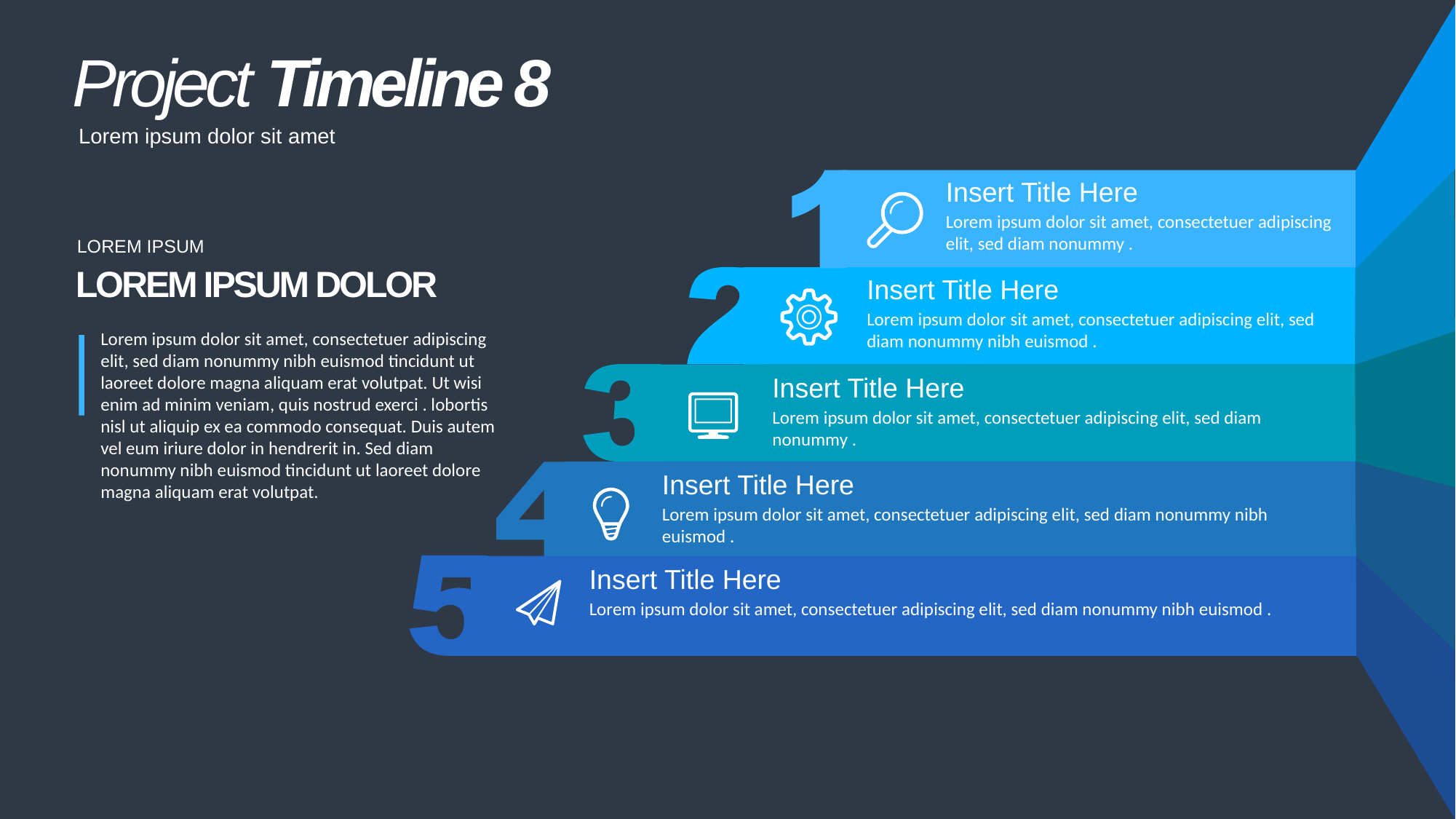

Project Timeline 8
Lorem ipsum dolor sit amet
Insert Title Here
Lorem ipsum dolor sit amet, consectetuer adipiscing elit, sed diam nonummy .

LOREM IPSUM
LOREM IPSUM DOLOR
Insert Title Here
Lorem ipsum dolor sit amet, consectetuer adipiscing elit, sed diam nonummy nibh euismod .

Lorem ipsum dolor sit amet, consectetuer adipiscing elit, sed diam nonummy nibh euismod tincidunt ut laoreet dolore magna aliquam erat volutpat. Ut wisi enim ad minim veniam, quis nostrud exerci . lobortis nisl ut aliquip ex ea commodo consequat. Duis autem vel eum iriure dolor in hendrerit in. Sed diam nonummy nibh euismod tincidunt ut laoreet dolore magna aliquam erat volutpat.

Insert Title Here
Lorem ipsum dolor sit amet, consectetuer adipiscing elit, sed diam nonummy .

Insert Title Here
Lorem ipsum dolor sit amet, consectetuer adipiscing elit, sed diam nonummy nibh euismod .

Insert Title Here
Lorem ipsum dolor sit amet, consectetuer adipiscing elit, sed diam nonummy nibh euismod .